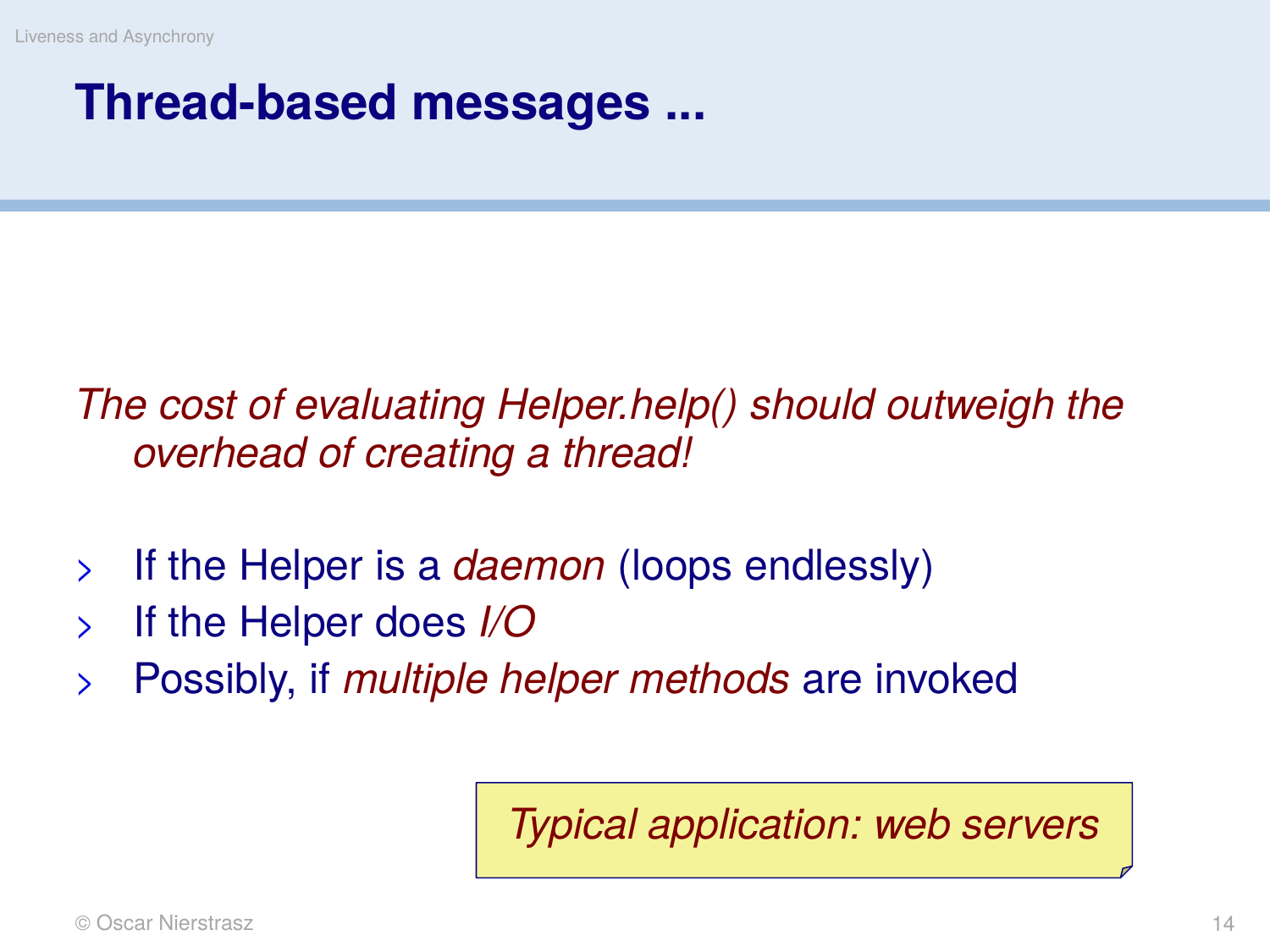

Liveness and Asynchrony
# Thread-based messages ...
The cost of evaluating Helper.help() should outweigh the overhead of creating a thread!

If the Helper is a daemon (loops endlessly)
If the Helper does I/O
Possibly, if multiple helper methods are invoked
Typical application: web servers
© Oscar Nierstrasz
14